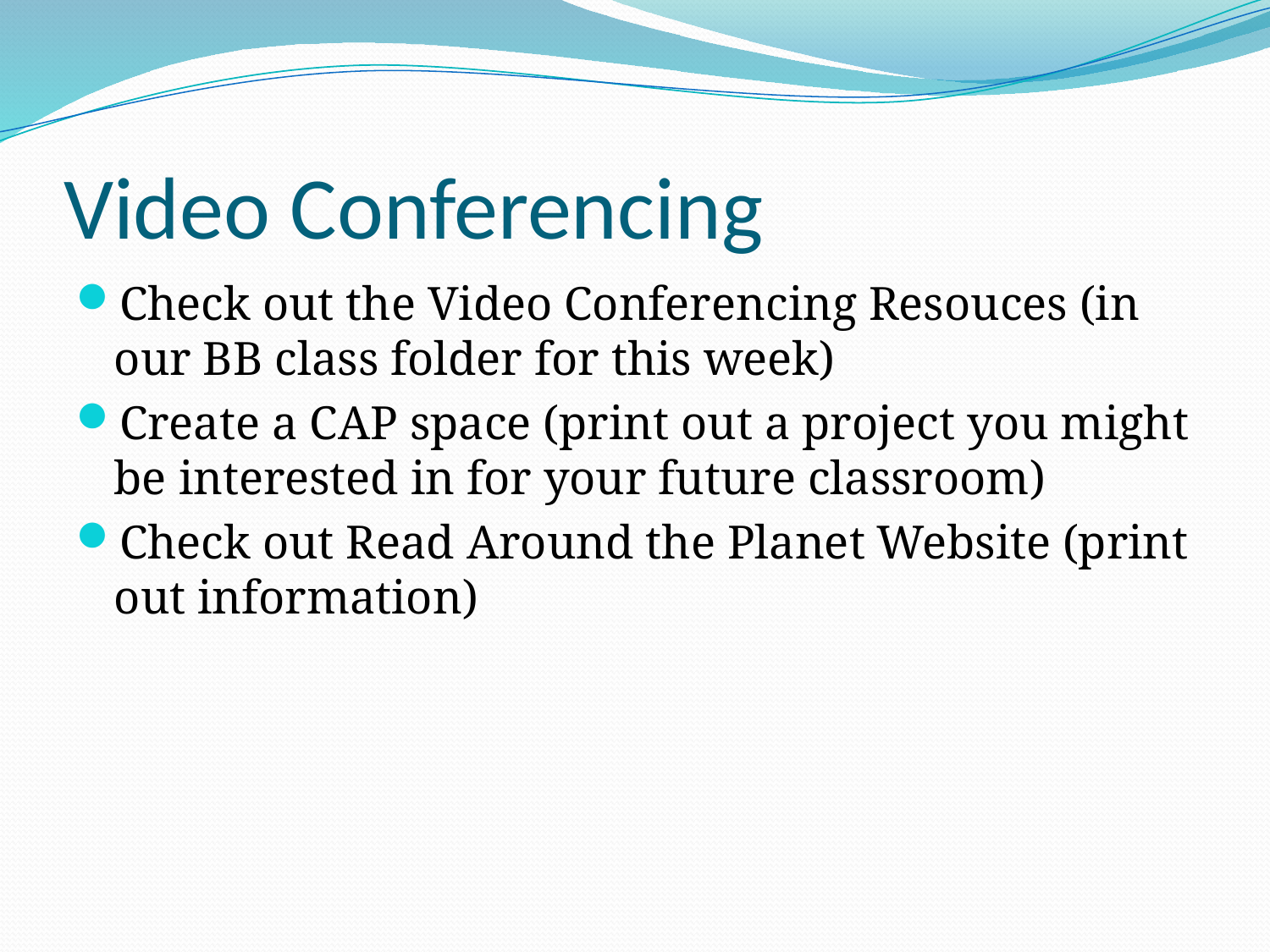

# Video Conferencing
Check out the Video Conferencing Resouces (in our BB class folder for this week)
Create a CAP space (print out a project you might be interested in for your future classroom)
Check out Read Around the Planet Website (print out information)